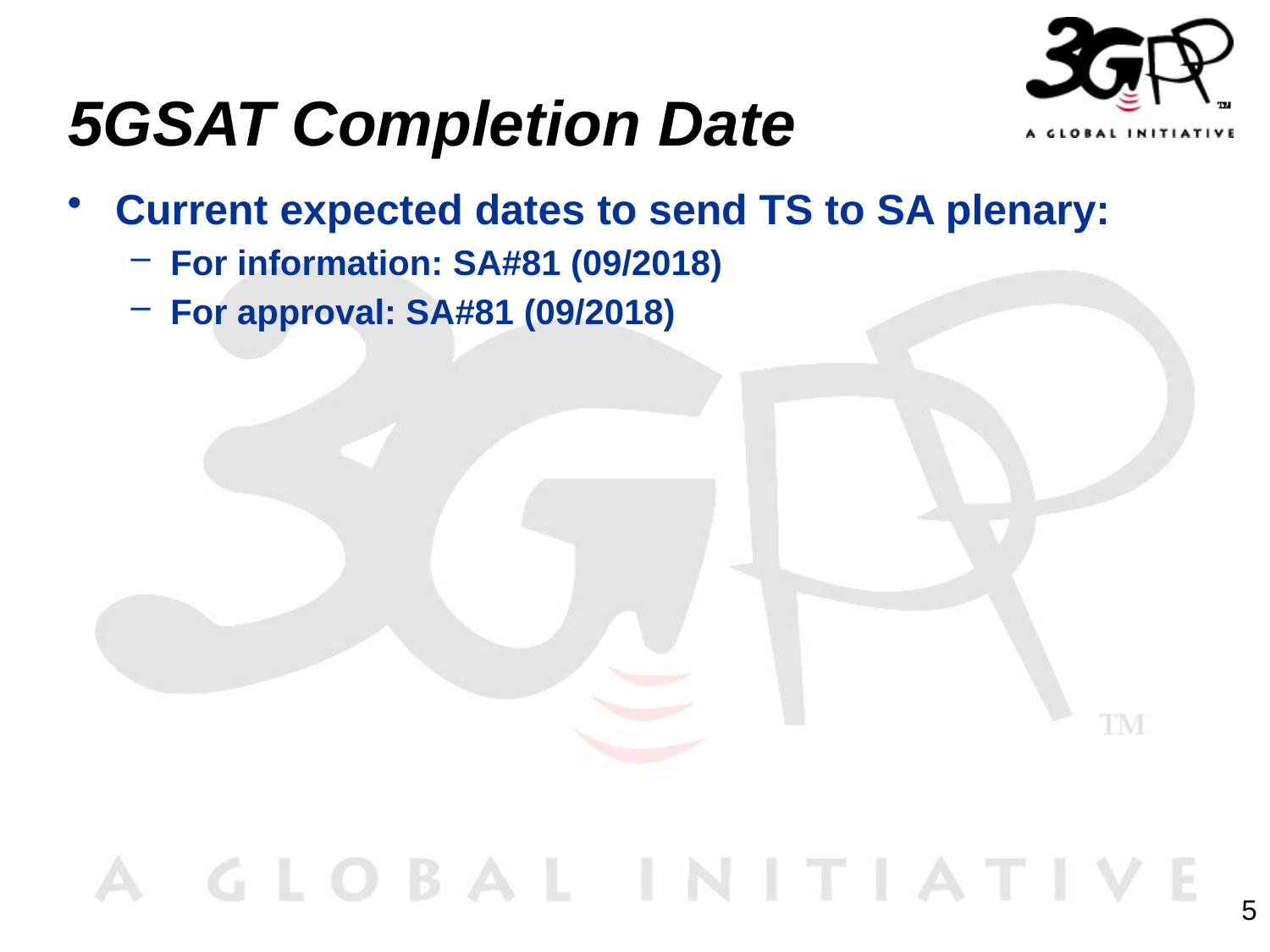

# 5GSAT Completion Date
Current expected dates to send TS to SA plenary:
For information: SA#81 (09/2018)
For approval: SA#81 (09/2018)

5